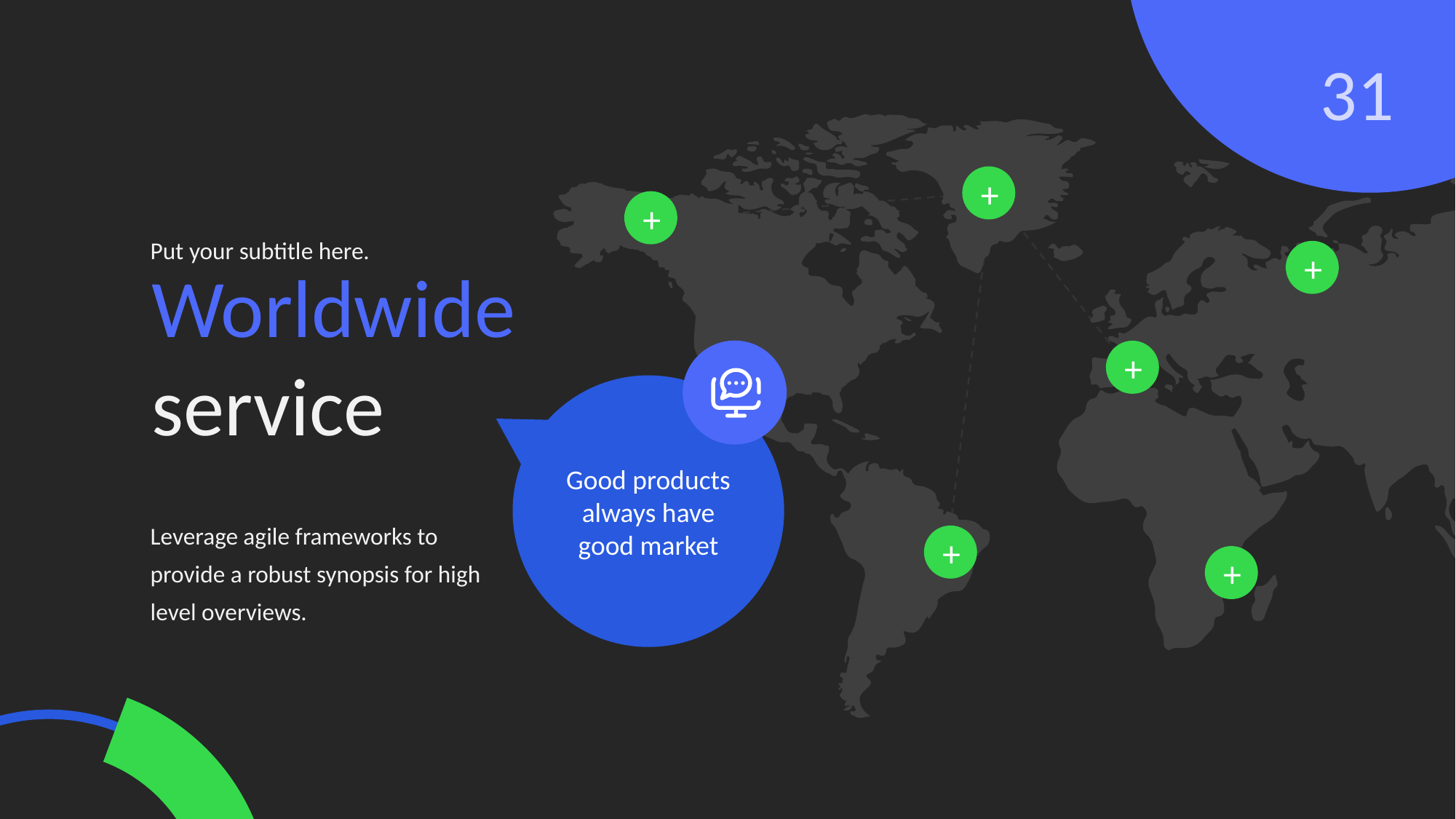

31

+
+
Put your subtitle here.
Worldwide service
+

+
Good products always have good market
Leverage agile frameworks to provide a robust synopsis for high level overviews.
+
+